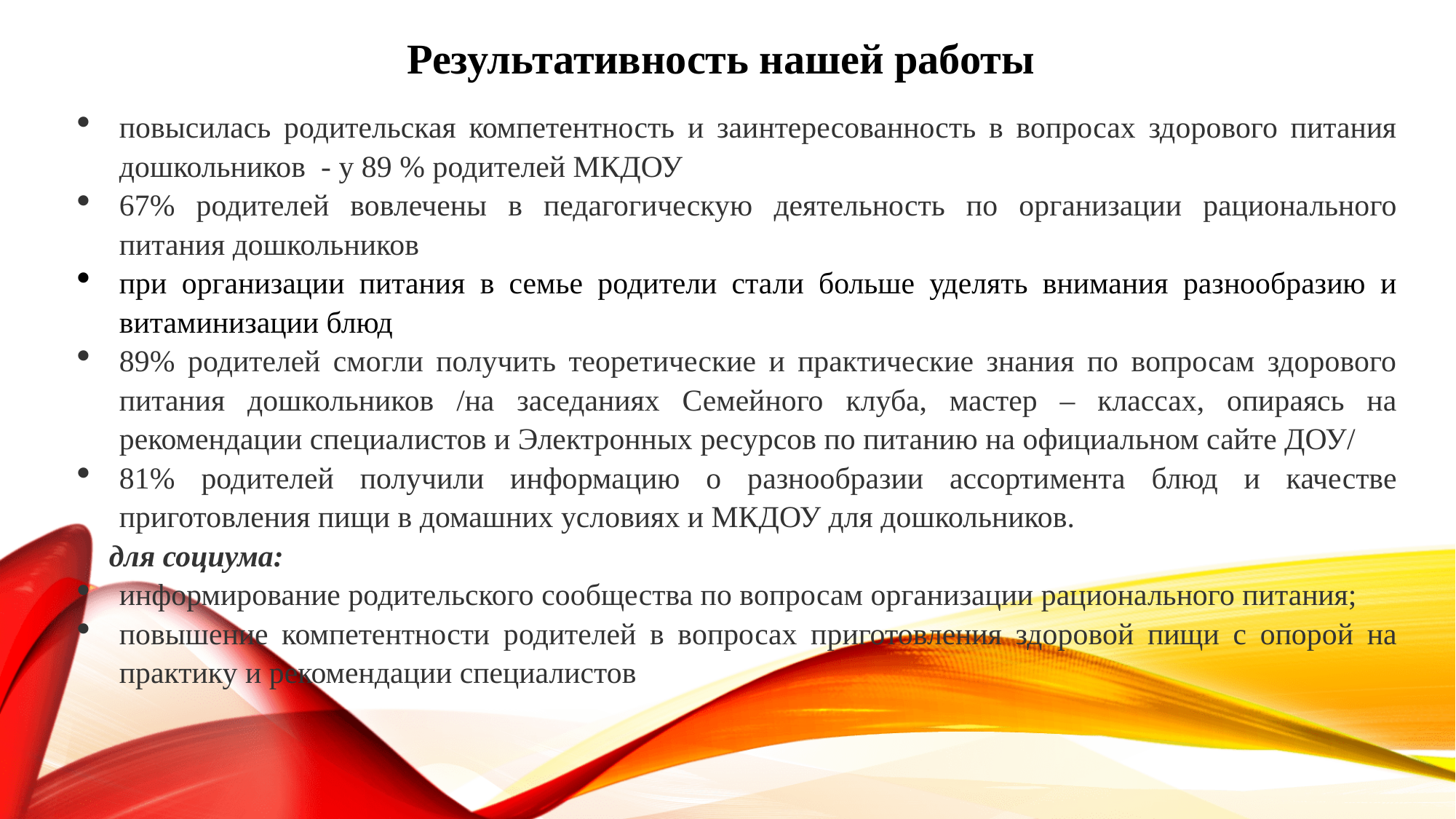

Результативность нашей работы
повысилась родительская компетентность и заинтересованность в вопросах здорового питания дошкольников  - у 89 % родителей МКДОУ
67% родителей вовлечены в педагогическую деятельность по организации рационального питания дошкольников
при организации питания в семье родители стали больше уделять внимания разнообразию и витаминизации блюд
89% родителей смогли получить теоретические и практические знания по вопросам здорового питания дошкольников /на заседаниях Семейного клуба, мастер – классах, опираясь на рекомендации специалистов и Электронных ресурсов по питанию на официальном сайте ДОУ/
81% родителей получили информацию о разнообразии ассортимента блюд и качестве приготовления пищи в домашних условиях и МКДОУ для дошкольников.
    для социума:
информирование родительского сообщества по вопросам организации рационального питания;
повышение компетентности родителей в вопросах приготовления здоровой пищи с опорой на практику и рекомендации специалистов